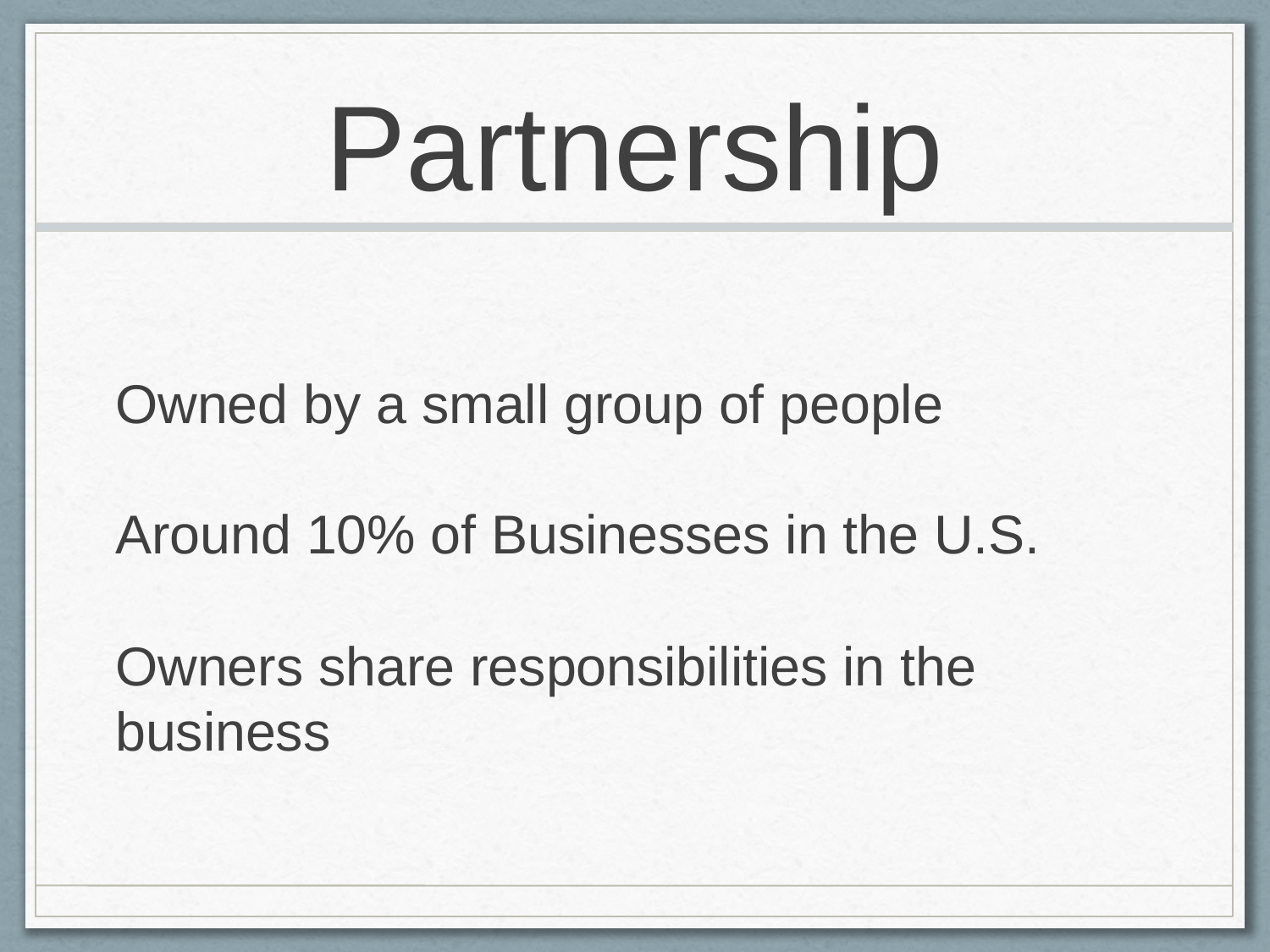

# Partnership
Owned by a small group of people

Around 10% of Businesses in the U.S.

Owners share responsibilities in the business